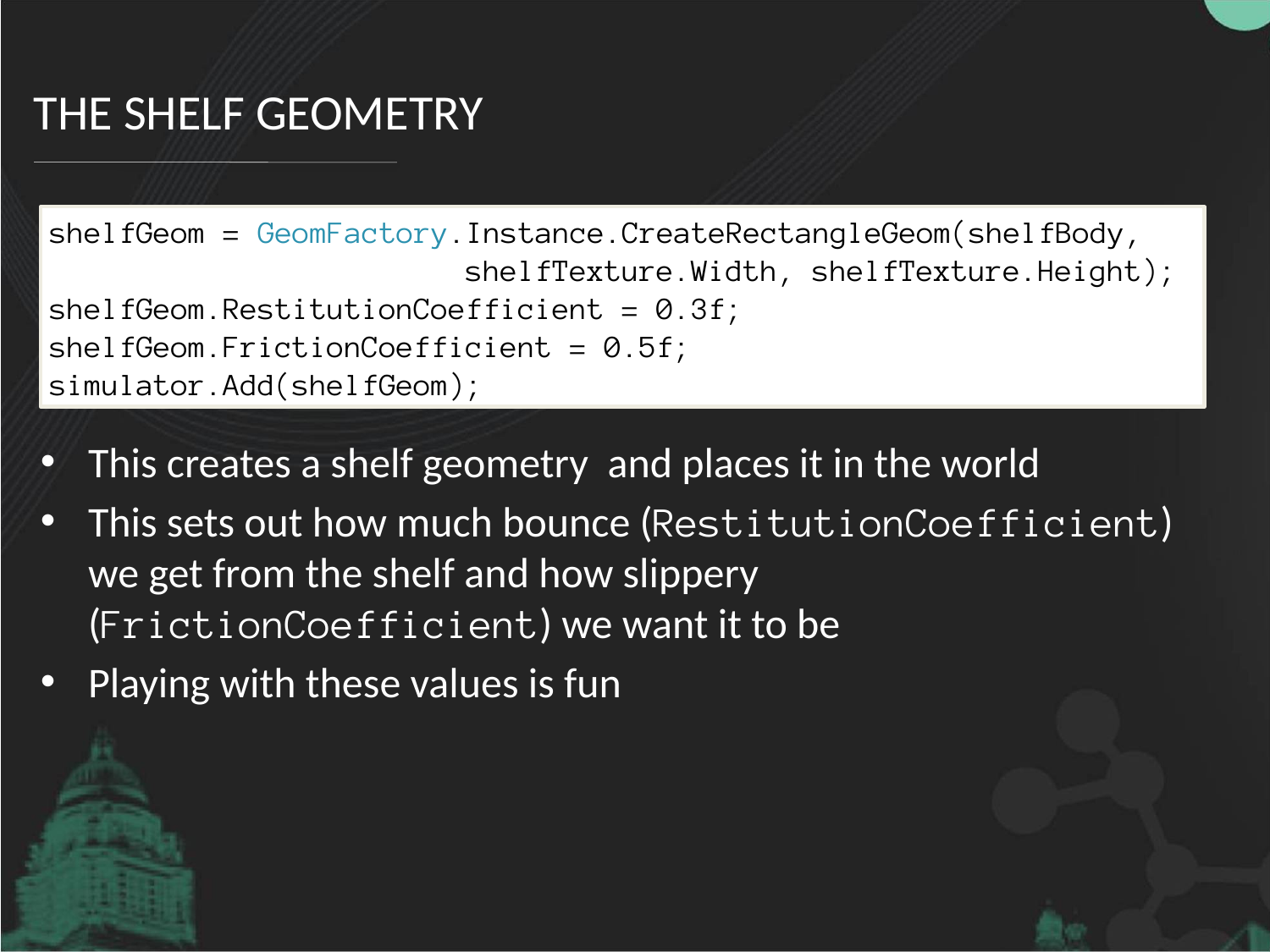

# The shelf geometry
shelfGeom = GeomFactory.Instance.CreateRectangleGeom(shelfBody,
                        shelfTexture.Width, shelfTexture.Height);
shelfGeom.RestitutionCoefficient = 0.3f;
shelfGeom.FrictionCoefficient = 0.5f;
simulator.Add(shelfGeom);
This creates a shelf geometry  and places it in the world
This sets out how much bounce (RestitutionCoefficient) we get from the shelf and how slippery (FrictionCoefficient) we want it to be
Playing with these values is fun